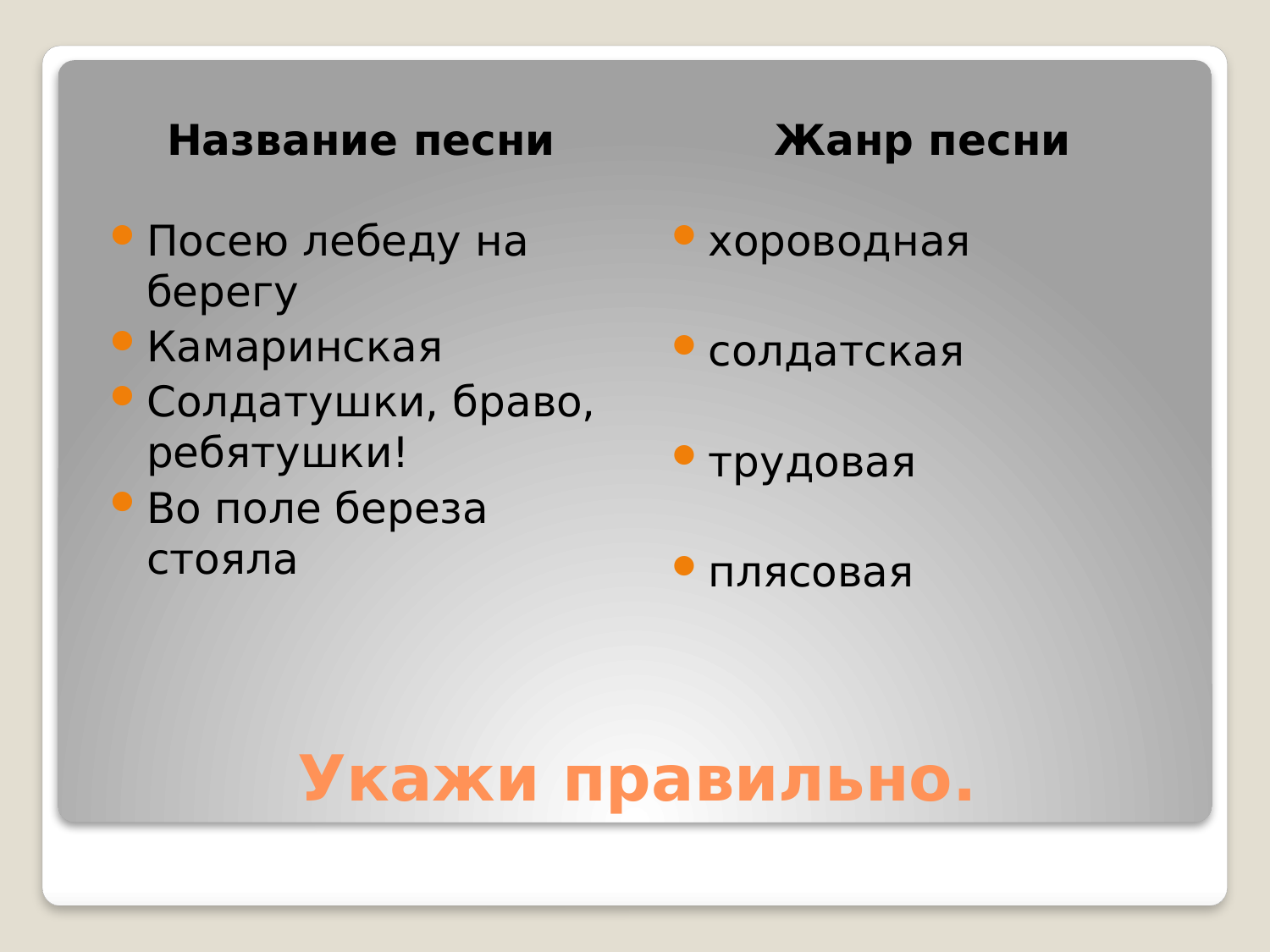

Название песни
Жанр песни
Посею лебеду на берегу
Камаринская
Солдатушки, браво, ребятушки!
Во поле береза стояла

хороводная

солдатская

трудовая

плясовая

# Укажи правильно.